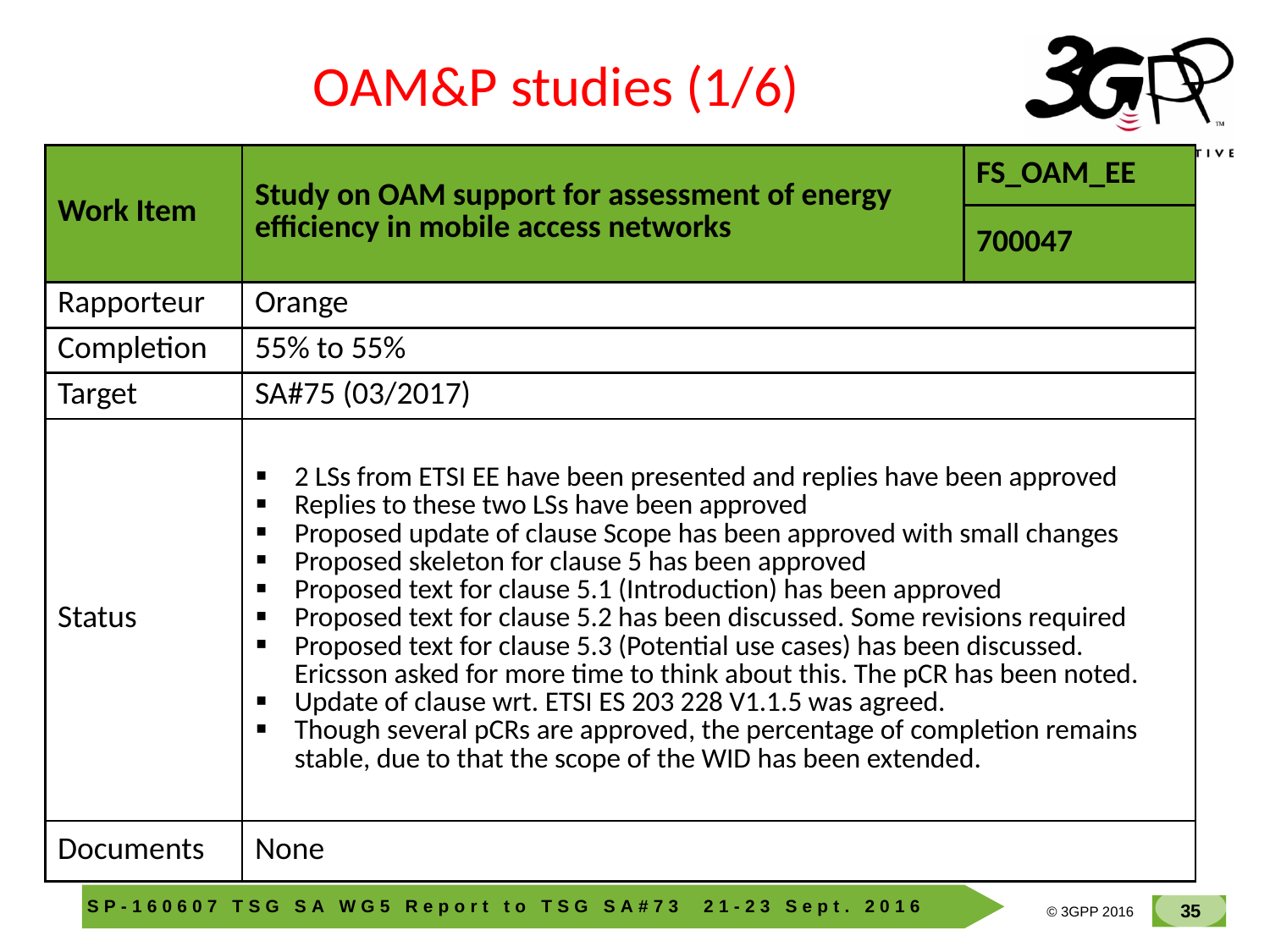

OAM&P studies (1/6)
| Work Item | Study on OAM support for assessment of energy efficiency in mobile access networks | FS\_OAM\_EE |
| --- | --- | --- |
|  |  | 700047 |
| Rapporteur | Orange |  |
| Completion | 55% to 55% |  |
| Target | SA#75 (03/2017) |  |
| Status | 2 LSs from ETSI EE have been presented and replies have been approved Replies to these two LSs have been approved Proposed update of clause Scope has been approved with small changes Proposed skeleton for clause 5 has been approved Proposed text for clause 5.1 (Introduction) has been approved Proposed text for clause 5.2 has been discussed. Some revisions required Proposed text for clause 5.3 (Potential use cases) has been discussed. Ericsson asked for more time to think about this. The pCR has been noted. Update of clause wrt. ETSI ES 203 228 V1.1.5 was agreed. Though several pCRs are approved, the percentage of completion remains stable, due to that the scope of the WID has been extended. |  |
| Documents | None |  |